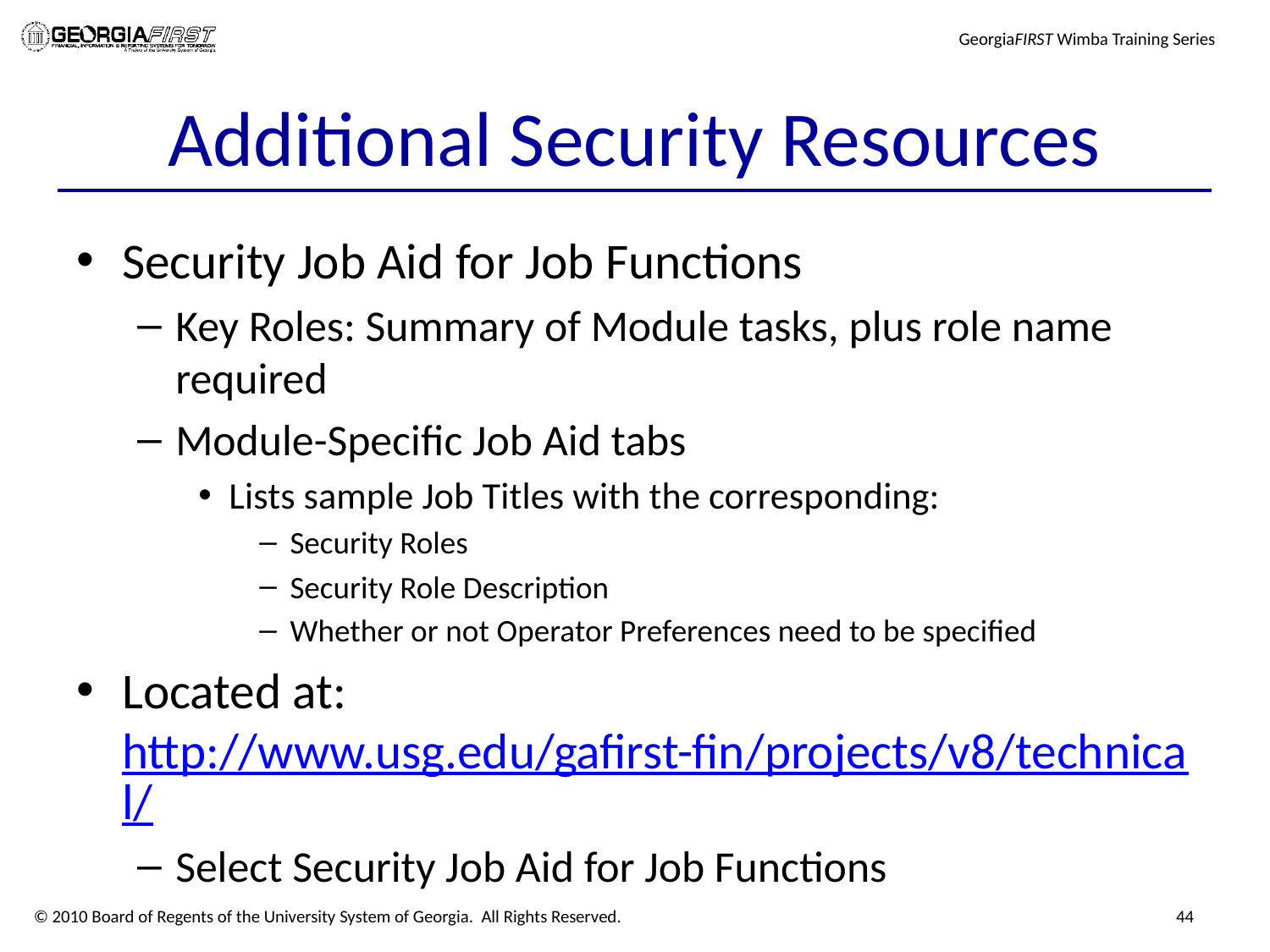

# Additional Security Resources
Security Job Aid for Job Functions
Key Roles: Summary of Module tasks, plus role name required
Module-Specific Job Aid tabs
Lists sample Job Titles with the corresponding:
Security Roles
Security Role Description
Whether or not Operator Preferences need to be specified
Located at: http://www.usg.edu/gafirst-fin/projects/v8/technical/
Select Security Job Aid for Job Functions